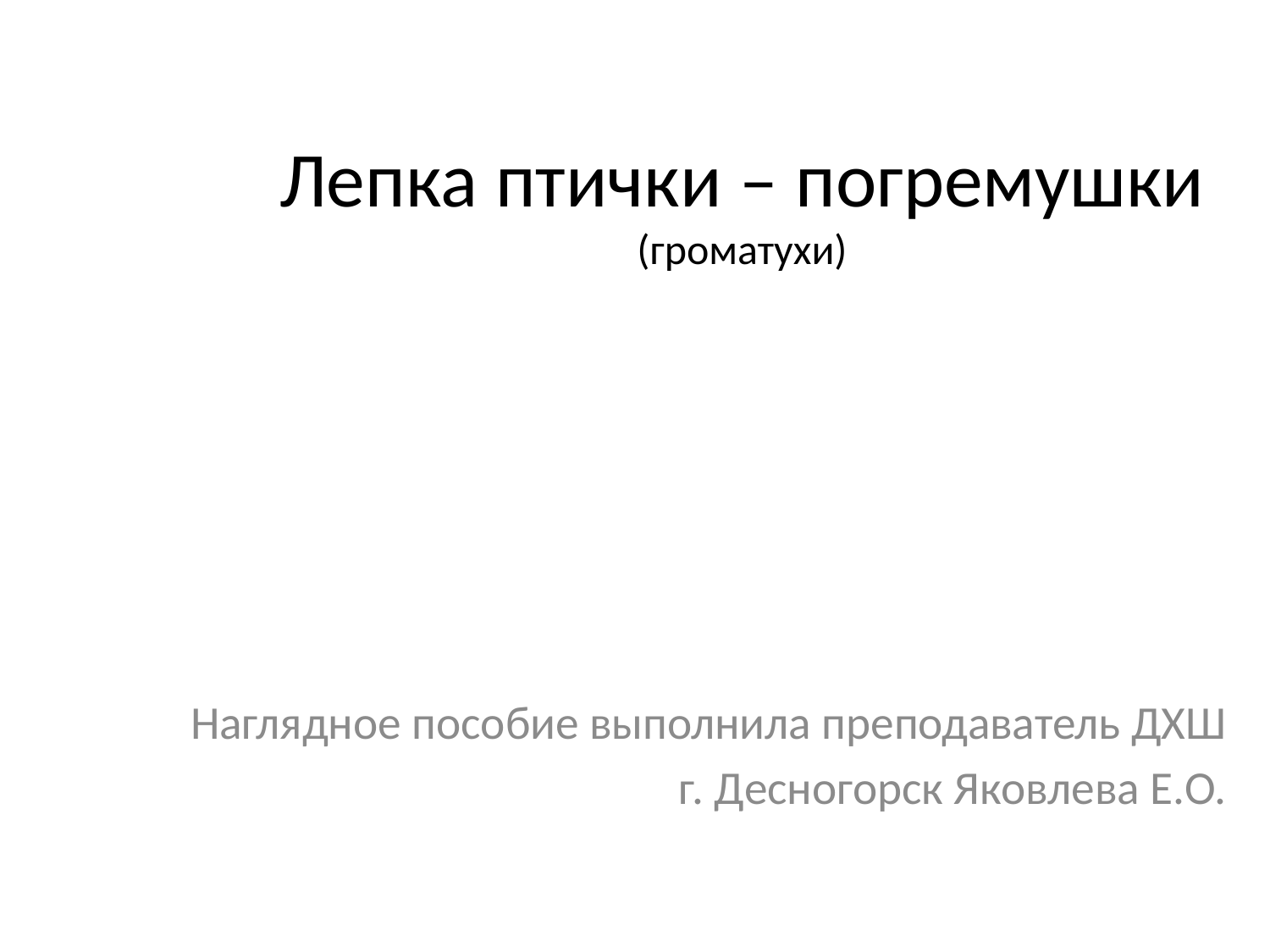

# Лепка птички – погремушки (громатухи)
Наглядное пособие выполнила преподаватель ДХШ
  г. Десногорск Яковлева Е.О.